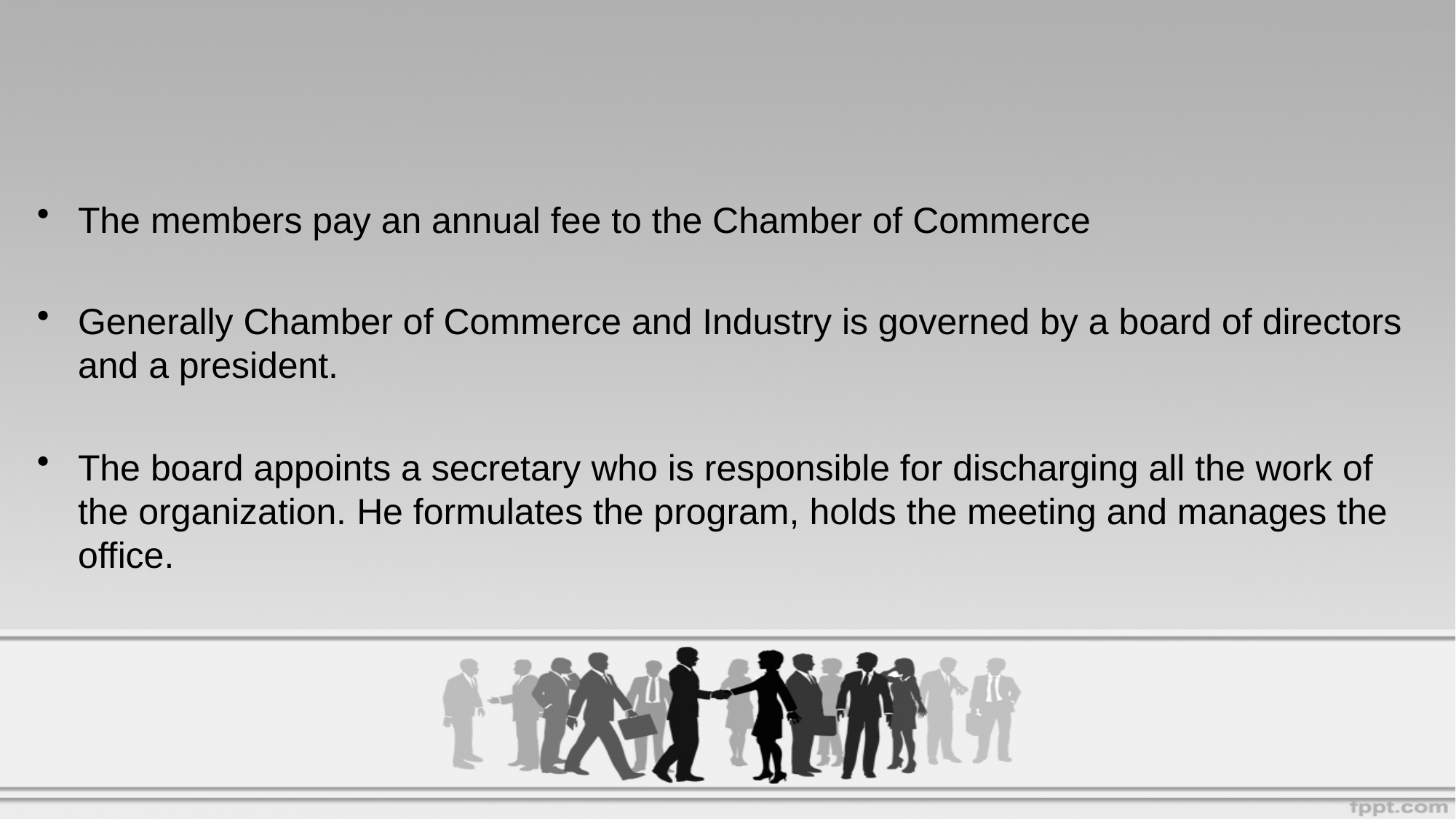

The members pay an annual fee to the Chamber of Commerce

Generally Chamber of Commerce and Industry is governed by a board of directors and a president.

The board appoints a secretary who is responsible for discharging all the work of the organization. He formulates the program, holds the meeting and manages the office.